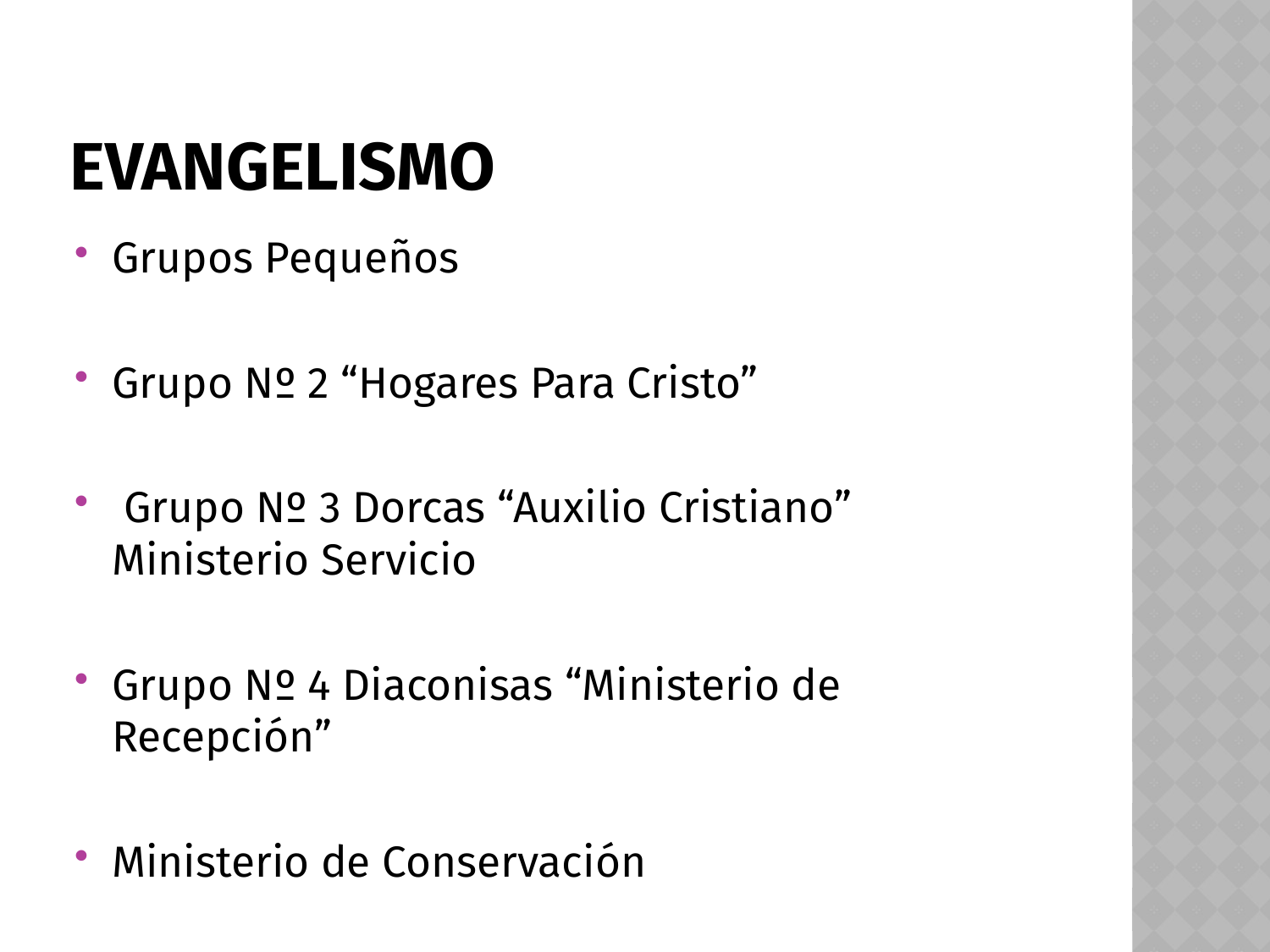

# Evangelismo
Grupos Pequeños

Grupo Nº 2 “Hogares Para Cristo”

 Grupo Nº 3 Dorcas “Auxilio Cristiano” Ministerio Servicio

Grupo Nº 4 Diaconisas “Ministerio de Recepción”

Ministerio de Conservación